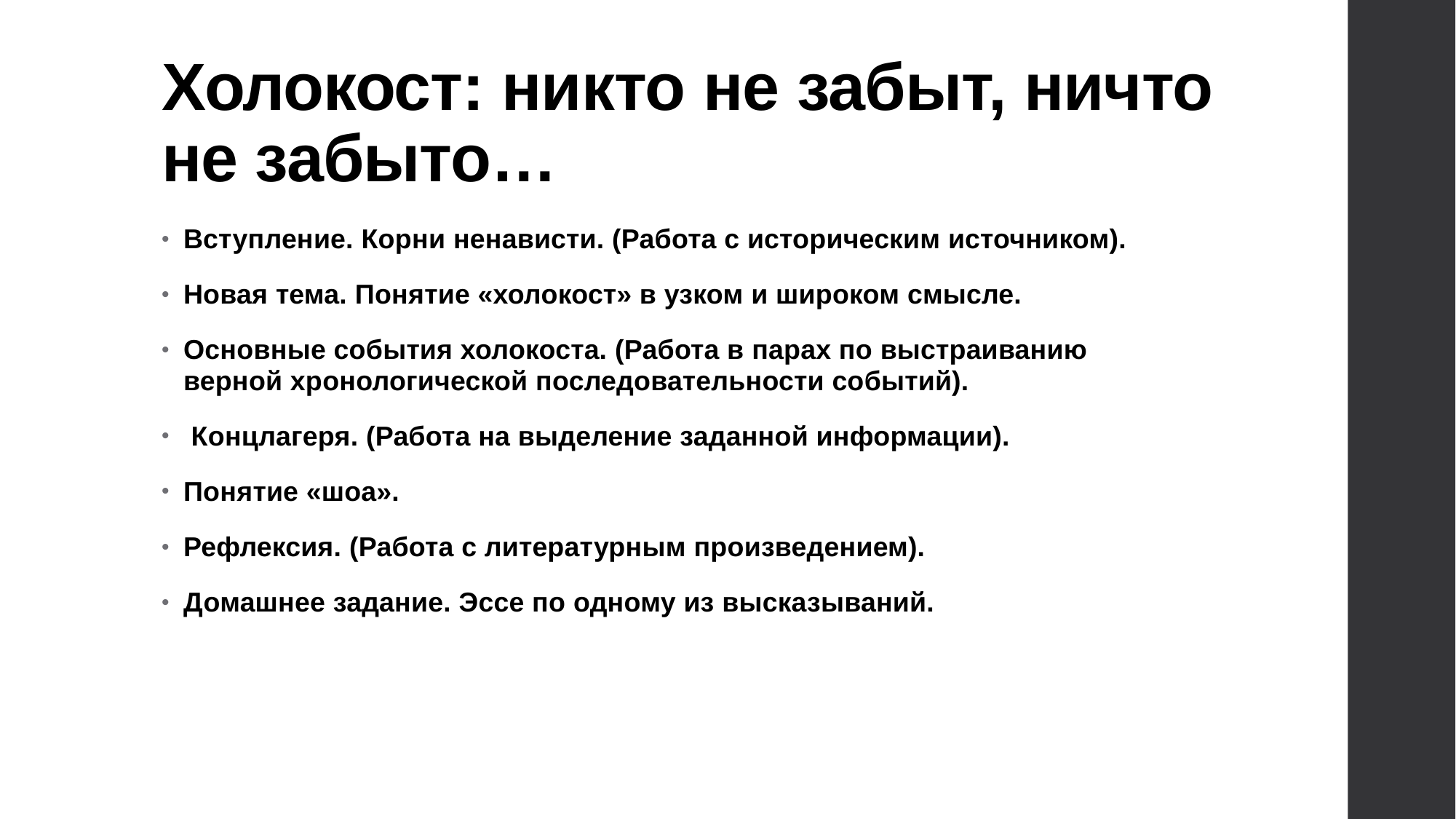

# Холокост: никто не забыт, ничто не забыто…
Вступление. Корни ненависти. (Работа с историческим источником).
Новая тема. Понятие «холокост» в узком и широком смысле.
Основные события холокоста. (Работа в парах по выстраиванию верной хронологической последовательности событий).
 Концлагеря. (Работа на выделение заданной информации).
Понятие «шоа».
Рефлексия. (Работа с литературным произведением).
Домашнее задание. Эссе по одному из высказываний.